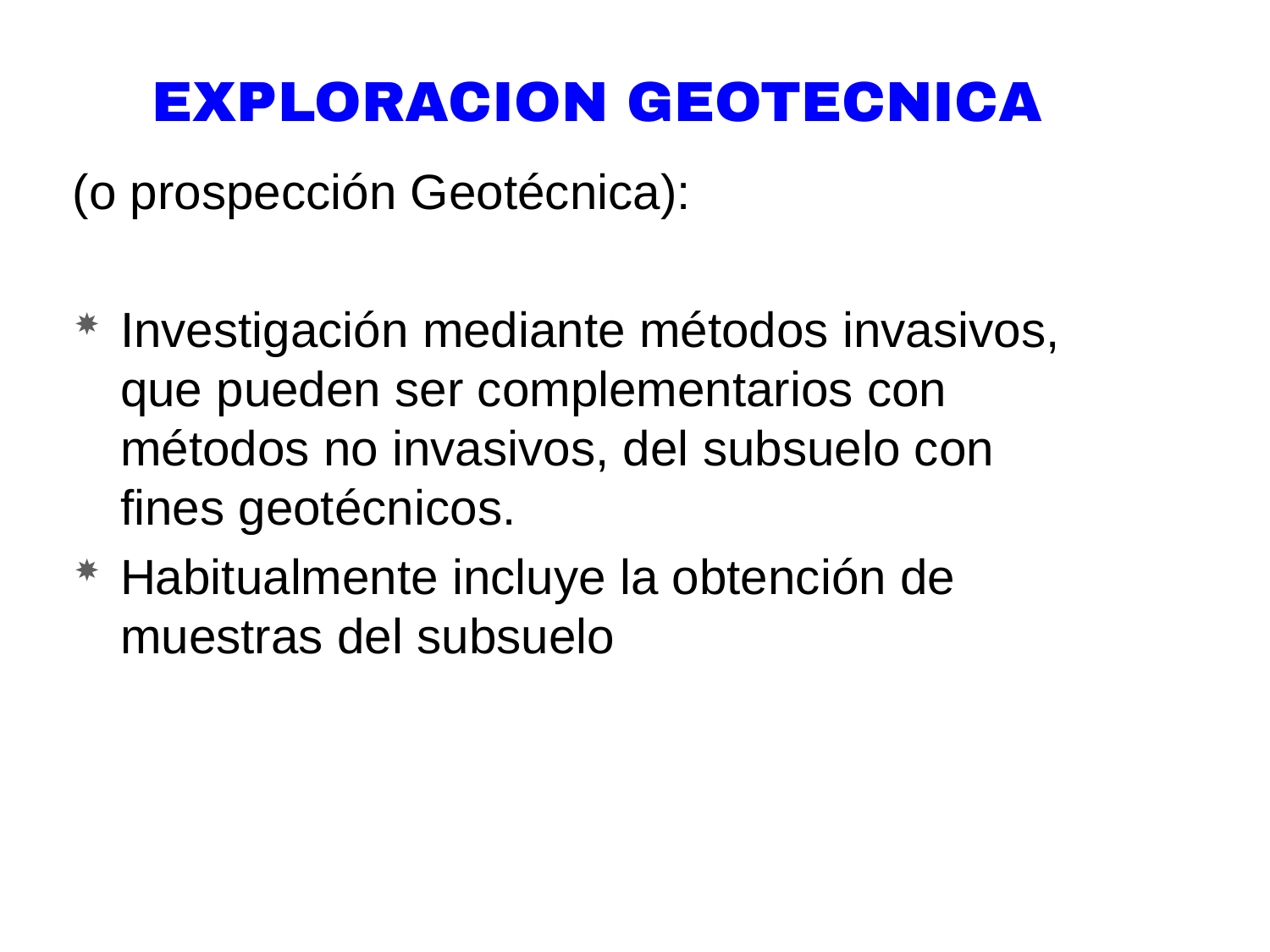

# EXPLORACION GEOTECNICA
(o prospección Geotécnica):

Investigación mediante métodos invasivos, que pueden ser complementarios con métodos no invasivos, del subsuelo con fines geotécnicos.
Habitualmente incluye la obtención de muestras del subsuelo